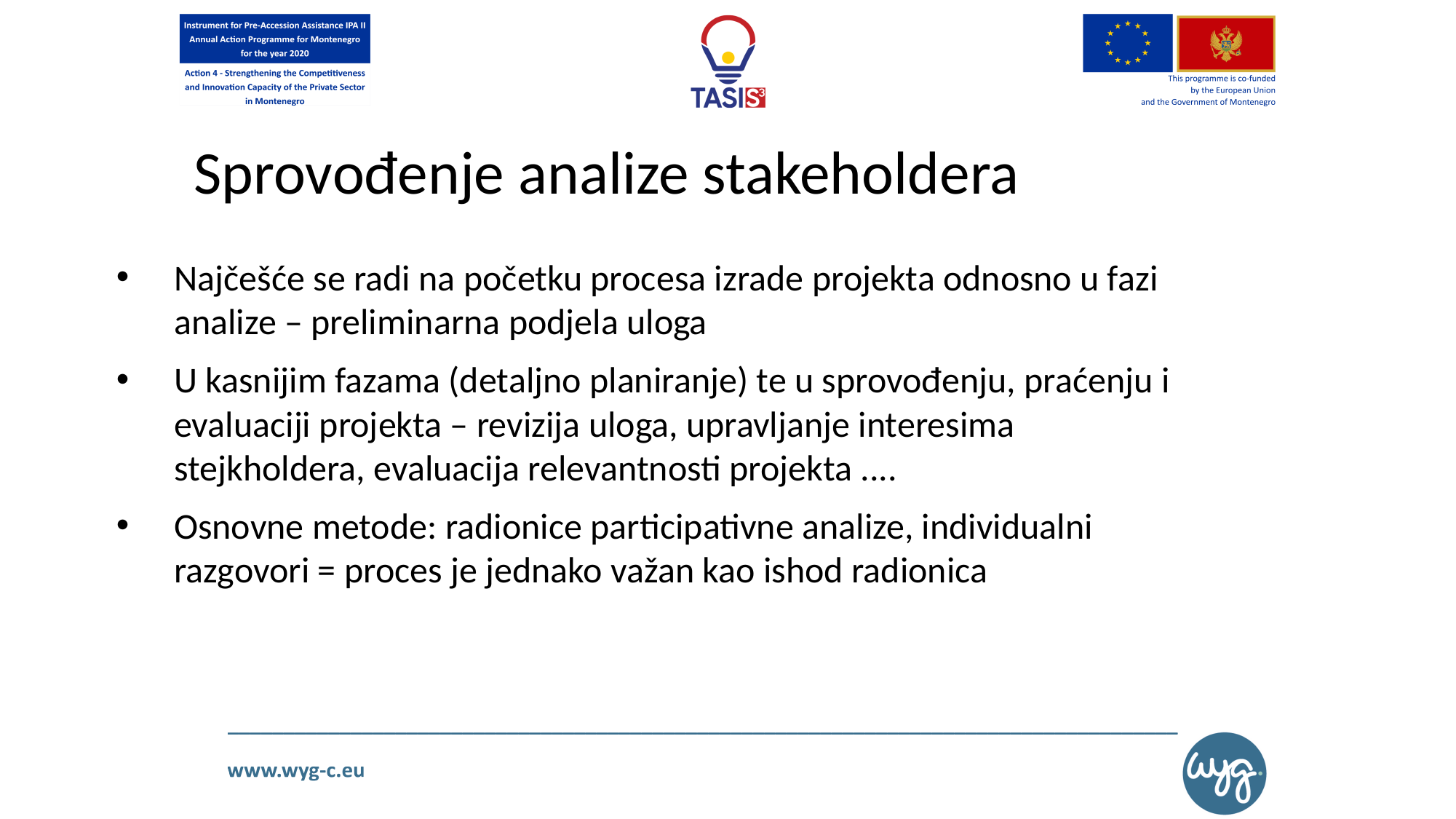

# Sprovođenje analize stakeholdera
Najčešće se radi na početku procesa izrade projekta odnosno u fazi analize – preliminarna podjela uloga
U kasnijim fazama (detaljno planiranje) te u sprovođenju, praćenju i evaluaciji projekta – revizija uloga, upravljanje interesima stejkholdera, evaluacija relevantnosti projekta ....
Osnovne metode: radionice participativne analize, individualni razgovori = proces je jednako važan kao ishod radionica